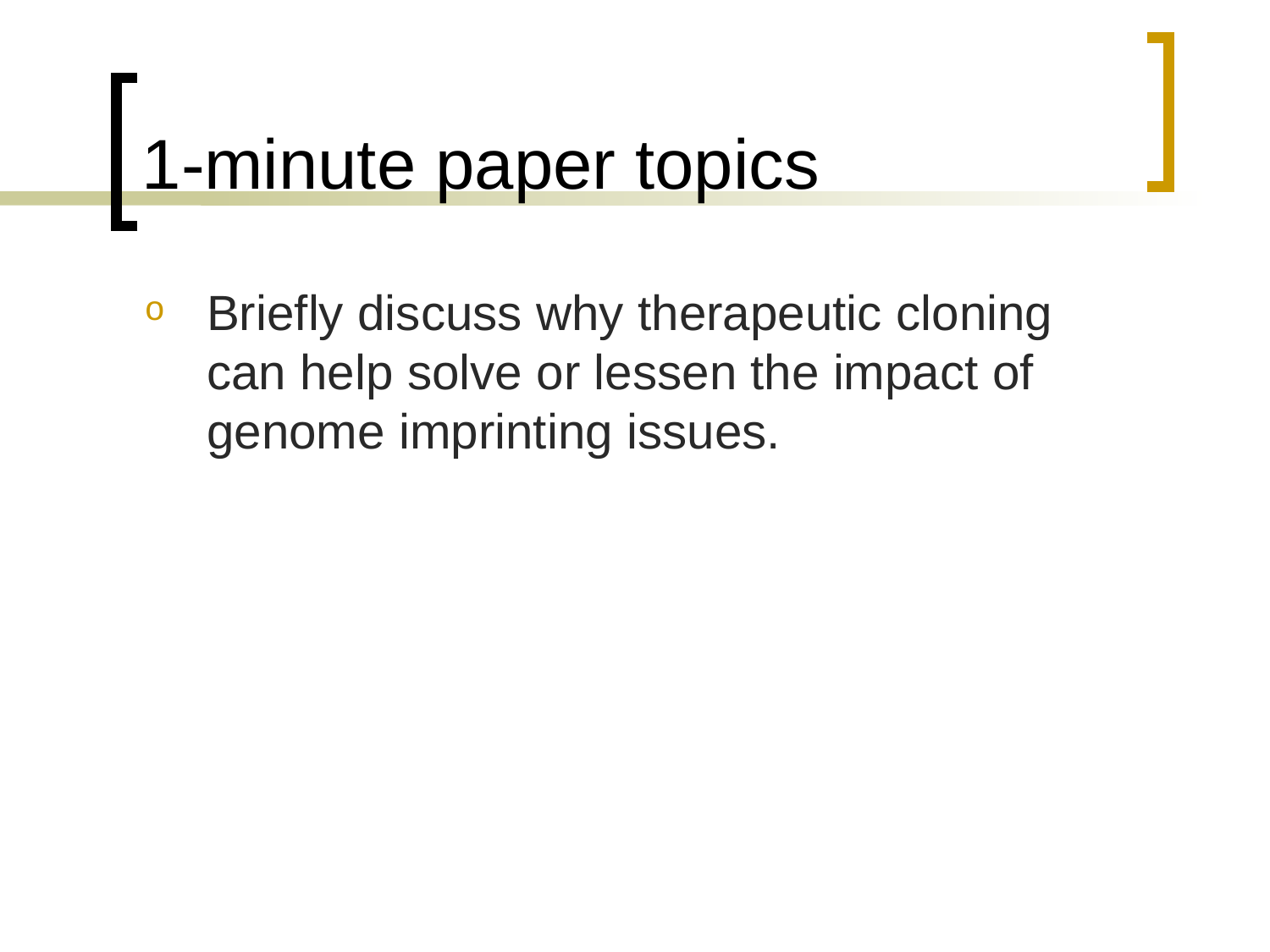

# 1-minute paper topics
Briefly discuss why therapeutic cloning can help solve or lessen the impact of genome imprinting issues.